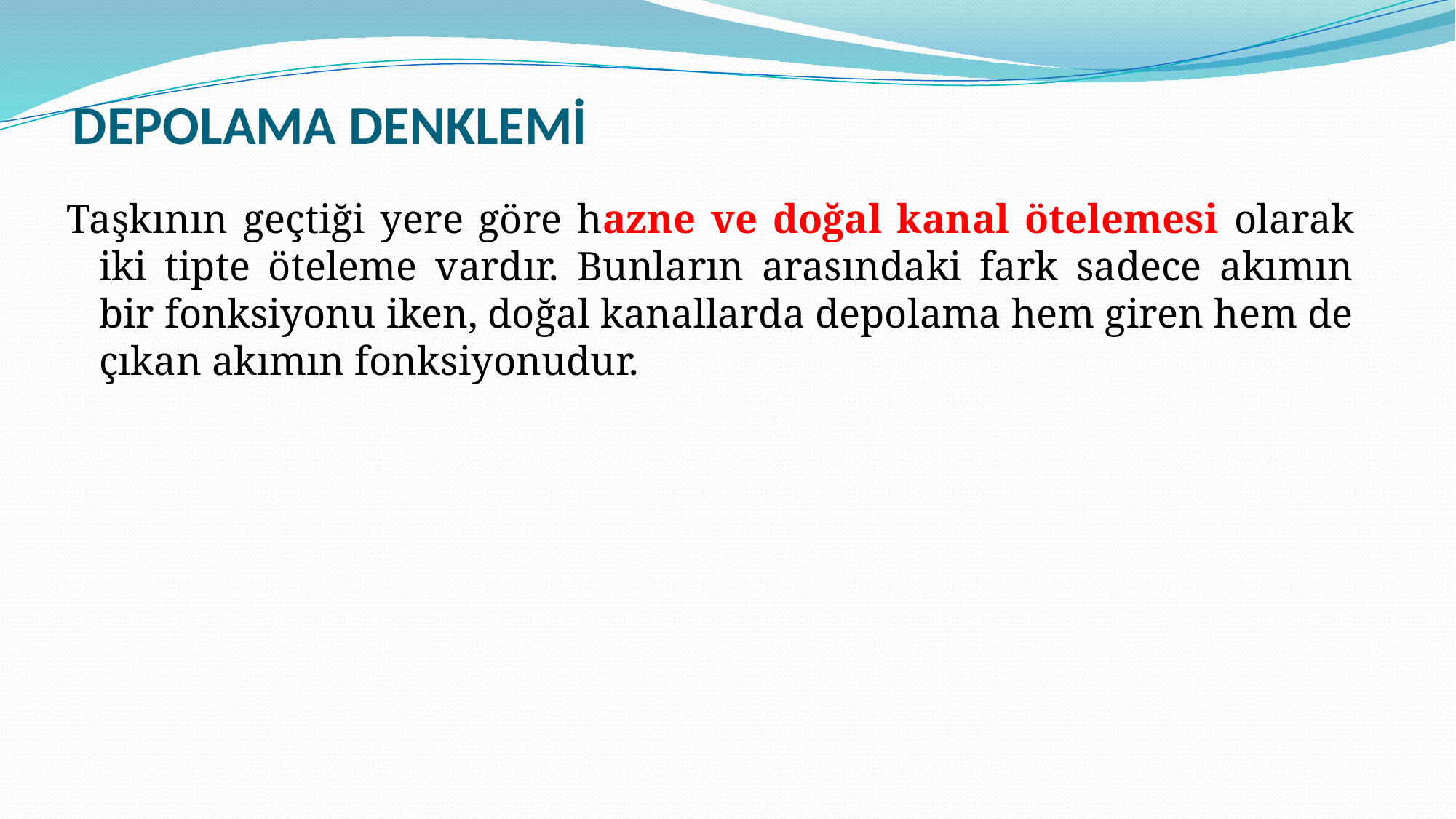

# DEPOLAMA DENKLEMİ
Taşkının geçtiği yere göre hazne ve doğal kanal ötelemesi olarak iki tipte öteleme vardır. Bunların arasındaki fark sadece akımın bir fonksiyonu iken, doğal kanallarda depolama hem giren hem de çıkan akımın fonksiyonudur.